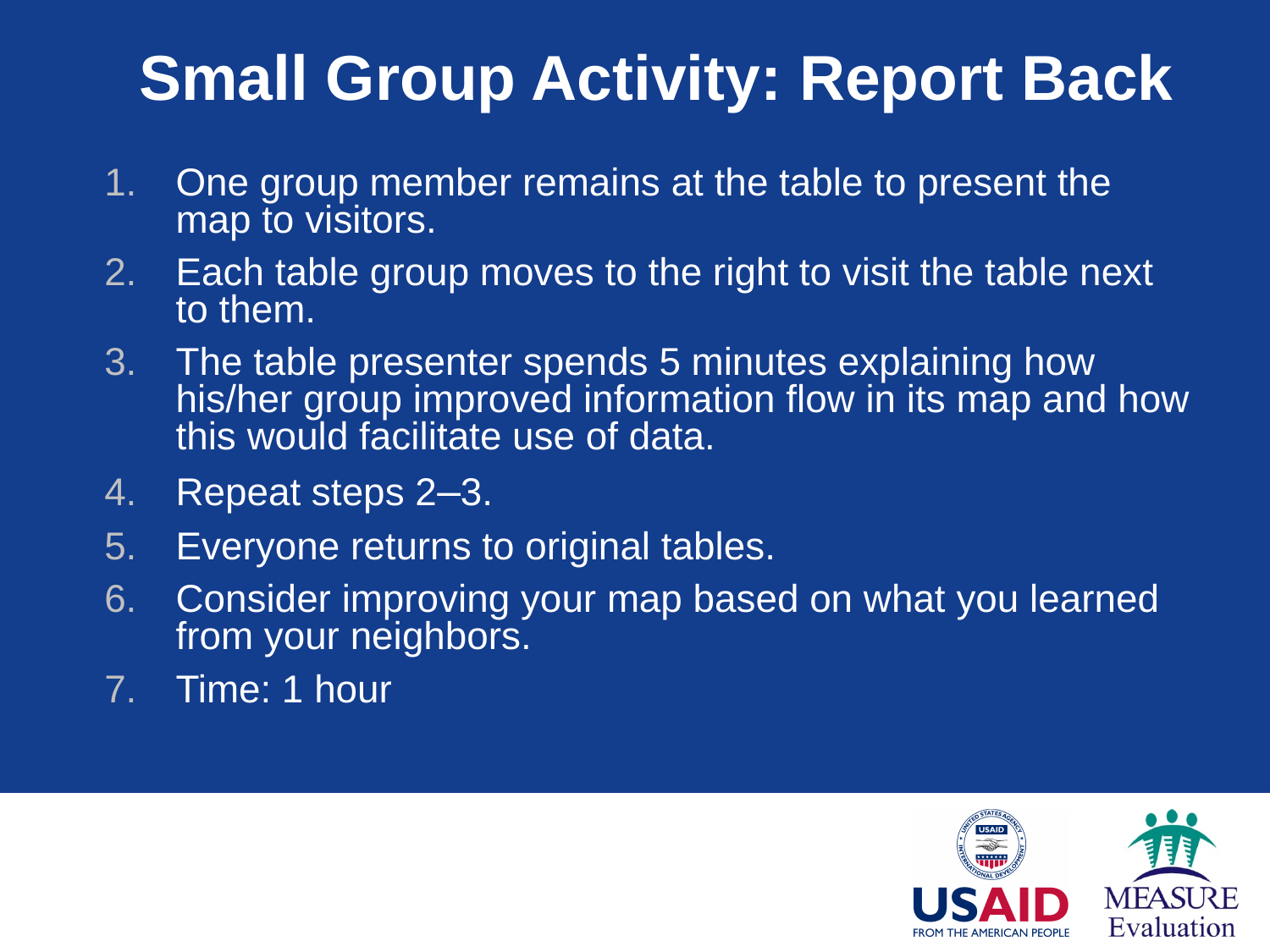

# Small Group Activity: Report Back
One group member remains at the table to present the map to visitors.
Each table group moves to the right to visit the table next to them.
The table presenter spends 5 minutes explaining how his/her group improved information flow in its map and how this would facilitate use of data.
Repeat steps 2–3.
Everyone returns to original tables.
Consider improving your map based on what you learned from your neighbors.
Time: 1 hour